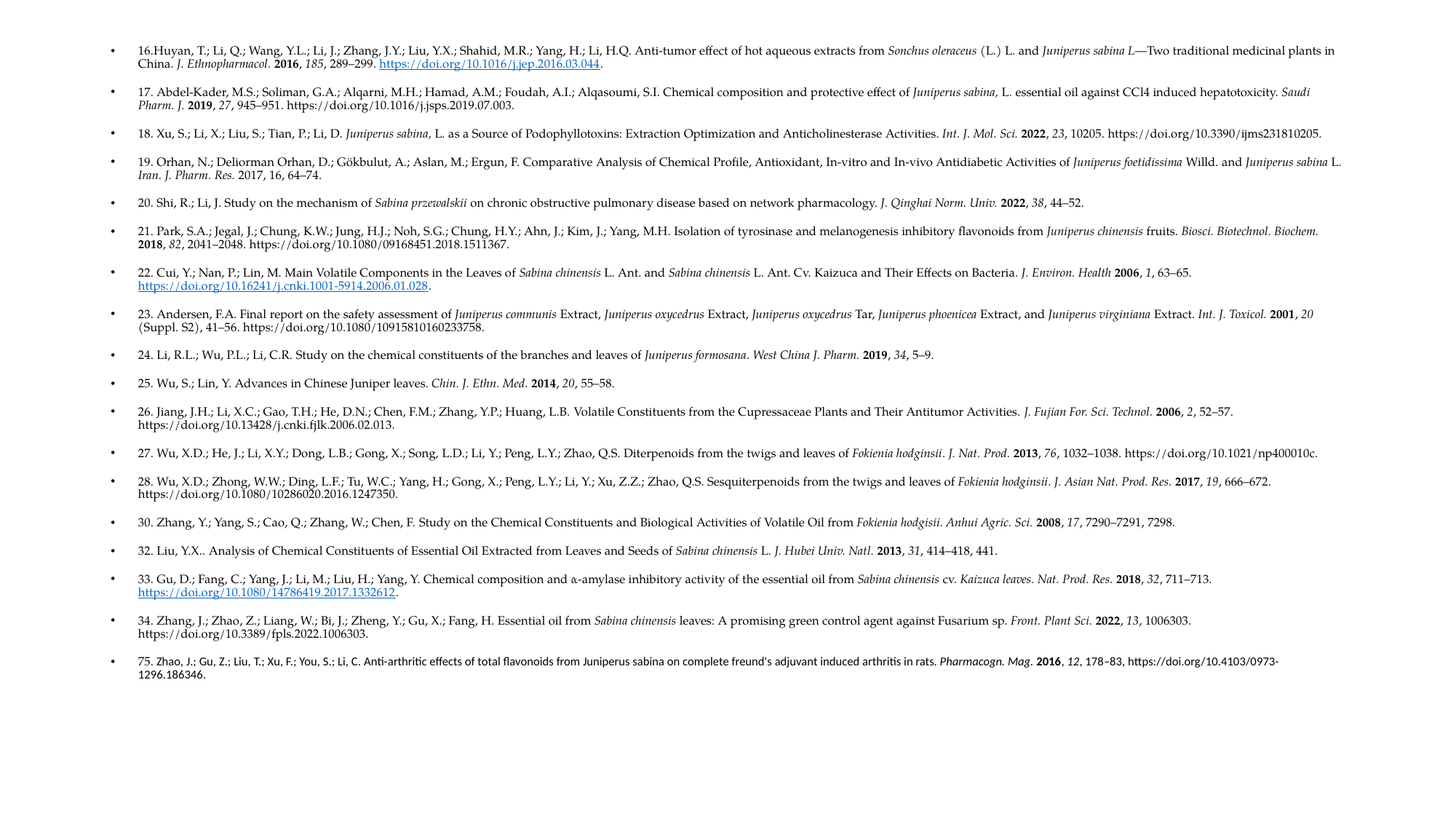

16.Huyan, T.; Li, Q.; Wang, Y.L.; Li, J.; Zhang, J.Y.; Liu, Y.X.; Shahid, M.R.; Yang, H.; Li, H.Q. Anti-tumor effect of hot aqueous extracts from Sonchus oleraceus (L.) L. and Juniperus sabina L—Two traditional medicinal plants in China. J. Ethnopharmacol. 2016, 185, 289–299. https://doi.org/10.1016/j.jep.2016.03.044.
17. Abdel-Kader, M.S.; Soliman, G.A.; Alqarni, M.H.; Hamad, A.M.; Foudah, A.I.; Alqasoumi, S.I. Chemical composition and protective effect of Juniperus sabina, L. essential oil against CCl4 induced hepatotoxicity. Saudi Pharm. J. 2019, 27, 945–951. https://doi.org/10.1016/j.jsps.2019.07.003.
18. Xu, S.; Li, X.; Liu, S.; Tian, P.; Li, D. Juniperus sabina, L. as a Source of Podophyllotoxins: Extraction Optimization and Anticholinesterase Activities. Int. J. Mol. Sci. 2022, 23, 10205. https://doi.org/10.3390/ijms231810205.
19. Orhan, N.; Deliorman Orhan, D.; Gökbulut, A.; Aslan, M.; Ergun, F. Comparative Analysis of Chemical Profile, Antioxidant, In-vitro and In-vivo Antidiabetic Activities of Juniperus foetidissima Willd. and Juniperus sabina L. Iran. J. Pharm. Res. 2017, 16, 64–74.
20. Shi, R.; Li, J. Study on the mechanism of Sabina przewalskii on chronic obstructive pulmonary disease based on network pharmacology. J. Qinghai Norm. Univ. 2022, 38, 44–52.
21. Park, S.A.; Jegal, J.; Chung, K.W.; Jung, H.J.; Noh, S.G.; Chung, H.Y.; Ahn, J.; Kim, J.; Yang, M.H. Isolation of tyrosinase and melanogenesis inhibitory flavonoids from Juniperus chinensis fruits. Biosci. Biotechnol. Biochem. 2018, 82, 2041–2048. https://doi.org/10.1080/09168451.2018.1511367.
22. Cui, Y.; Nan, P.; Lin, M. Main Volatile Components in the Leaves of Sabina chinensis L. Ant. and Sabina chinensis L. Ant. Cv. Kaizuca and Their Effects on Bacteria. J. Environ. Health 2006, 1, 63–65. https://doi.org/10.16241/j.cnki.1001-5914.2006.01.028.
23. Andersen, F.A. Final report on the safety assessment of Juniperus communis Extract, Juniperus oxycedrus Extract, Juniperus oxycedrus Tar, Juniperus phoenicea Extract, and Juniperus virginiana Extract. Int. J. Toxicol. 2001, 20 (Suppl. S2), 41–56. https://doi.org/10.1080/10915810160233758.
24. Li, R.L.; Wu, P.L.; Li, C.R. Study on the chemical constituents of the branches and leaves of Juniperus formosana. West China J. Pharm. 2019, 34, 5–9.
25. Wu, S.; Lin, Y. Advances in Chinese Juniper leaves. Chin. J. Ethn. Med. 2014, 20, 55–58.
26. Jiang, J.H.; Li, X.C.; Gao, T.H.; He, D.N.; Chen, F.M.; Zhang, Y.P.; Huang, L.B. Volatile Constituents from the Cupressaceae Plants and Their Antitumor Activities. J. Fujian For. Sci. Technol. 2006, 2, 52–57. https://doi.org/10.13428/j.cnki.fjlk.2006.02.013.
27. Wu, X.D.; He, J.; Li, X.Y.; Dong, L.B.; Gong, X.; Song, L.D.; Li, Y.; Peng, L.Y.; Zhao, Q.S. Diterpenoids from the twigs and leaves of Fokienia hodginsii. J. Nat. Prod. 2013, 76, 1032–1038. https://doi.org/10.1021/np400010c.
28. Wu, X.D.; Zhong, W.W.; Ding, L.F.; Tu, W.C.; Yang, H.; Gong, X.; Peng, L.Y.; Li, Y.; Xu, Z.Z.; Zhao, Q.S. Sesquiterpenoids from the twigs and leaves of Fokienia hodginsii. J. Asian Nat. Prod. Res. 2017, 19, 666–672. https://doi.org/10.1080/10286020.2016.1247350.
30. Zhang, Y.; Yang, S.; Cao, Q.; Zhang, W.; Chen, F. Study on the Chemical Constituents and Biological Activities of Volatile Oil from Fokienia hodgisii. Anhui Agric. Sci. 2008, 17, 7290–7291, 7298.
32. Liu, Y.X.. Analysis of Chemical Constituents of Essential Oil Extracted from Leaves and Seeds of Sabina chinensis L. J. Hubei Univ. Natl. 2013, 31, 414–418, 441.
33. Gu, D.; Fang, C.; Yang, J.; Li, M.; Liu, H.; Yang, Y. Chemical composition and α-amylase inhibitory activity of the essential oil from Sabina chinensis cv. Kaizuca leaves. Nat. Prod. Res. 2018, 32, 711–713. https://doi.org/10.1080/14786419.2017.1332612.
34. Zhang, J.; Zhao, Z.; Liang, W.; Bi, J.; Zheng, Y.; Gu, X.; Fang, H. Essential oil from Sabina chinensis leaves: A promising green control agent against Fusarium sp. Front. Plant Sci. 2022, 13, 1006303. https://doi.org/10.3389/fpls.2022.1006303.
75. Zhao, J.; Gu, Z.; Liu, T.; Xu, F.; You, S.; Li, C. Anti-arthritic effects of total flavonoids from Juniperus sabina on complete freund's adjuvant induced arthritis in rats. Pharmacogn. Mag. 2016, 12, 178–83, https://doi.org/10.4103/0973-1296.186346.